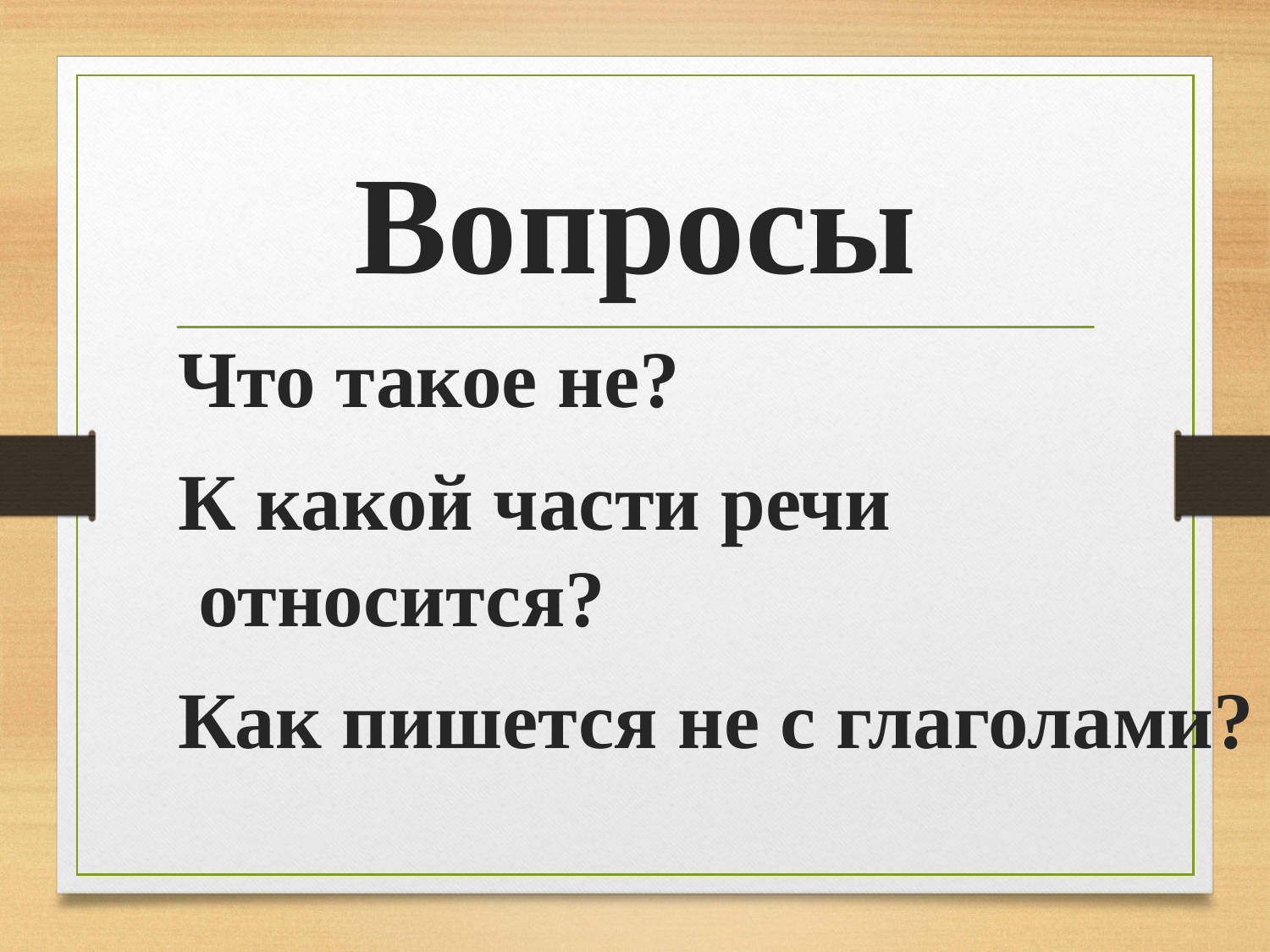

# Вопросы

 Что такое не?
 К какой части речи относится?
 Как пишется не с глаголами?